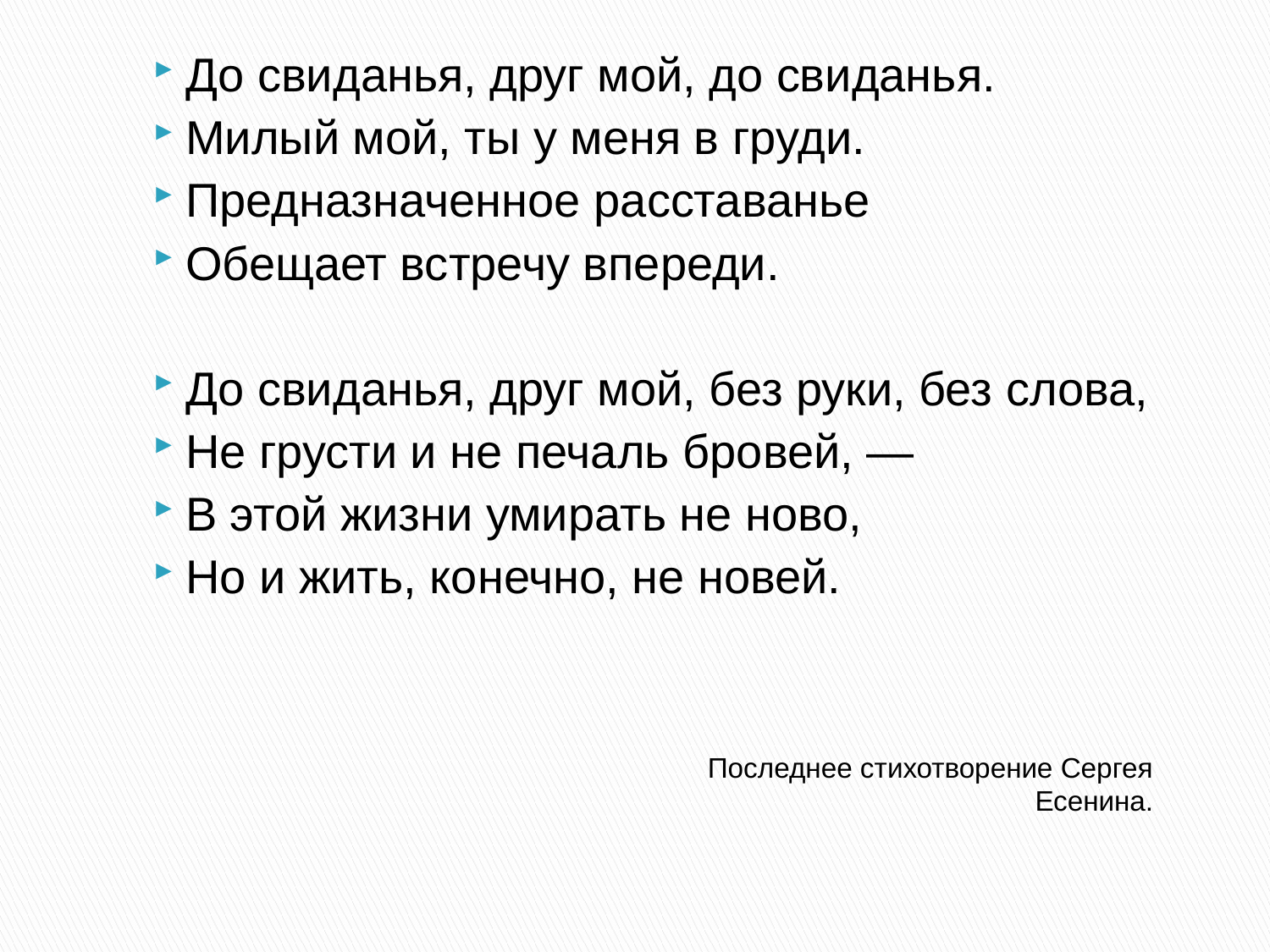

До свиданья, друг мой, до свиданья.
Милый мой, ты у меня в груди.
Предназначенное расставанье
Обещает встречу впереди.

До свиданья, друг мой, без руки, без слова,
Не грусти и не печаль бровей, —
В этой жизни умирать не ново,
Но и жить, конечно, не новей.
#
Последнее стихотворение Сергея Есенина.